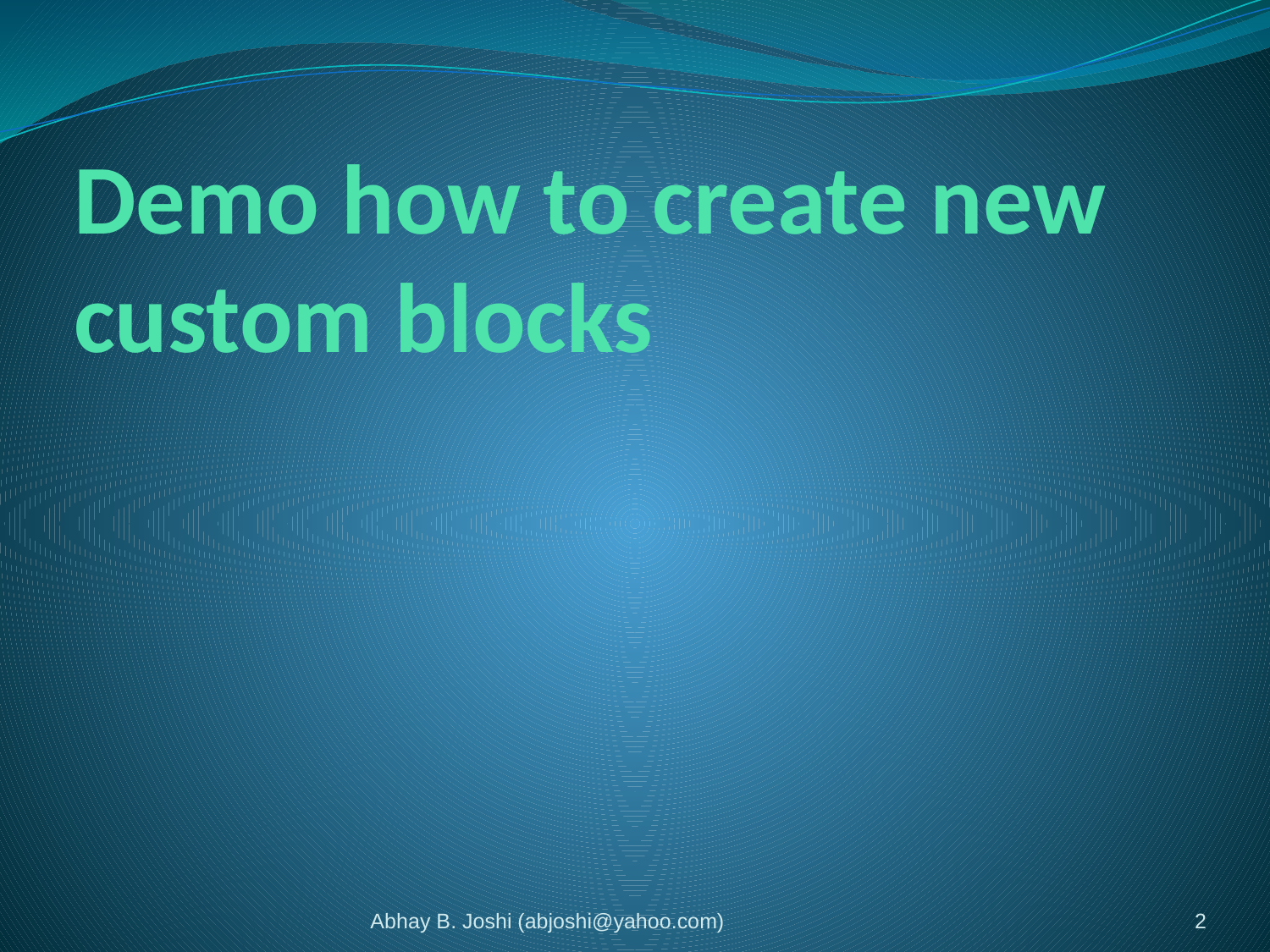

# Demo how to create new custom blocks

Abhay B. Joshi (abjoshi@yahoo.com)
2